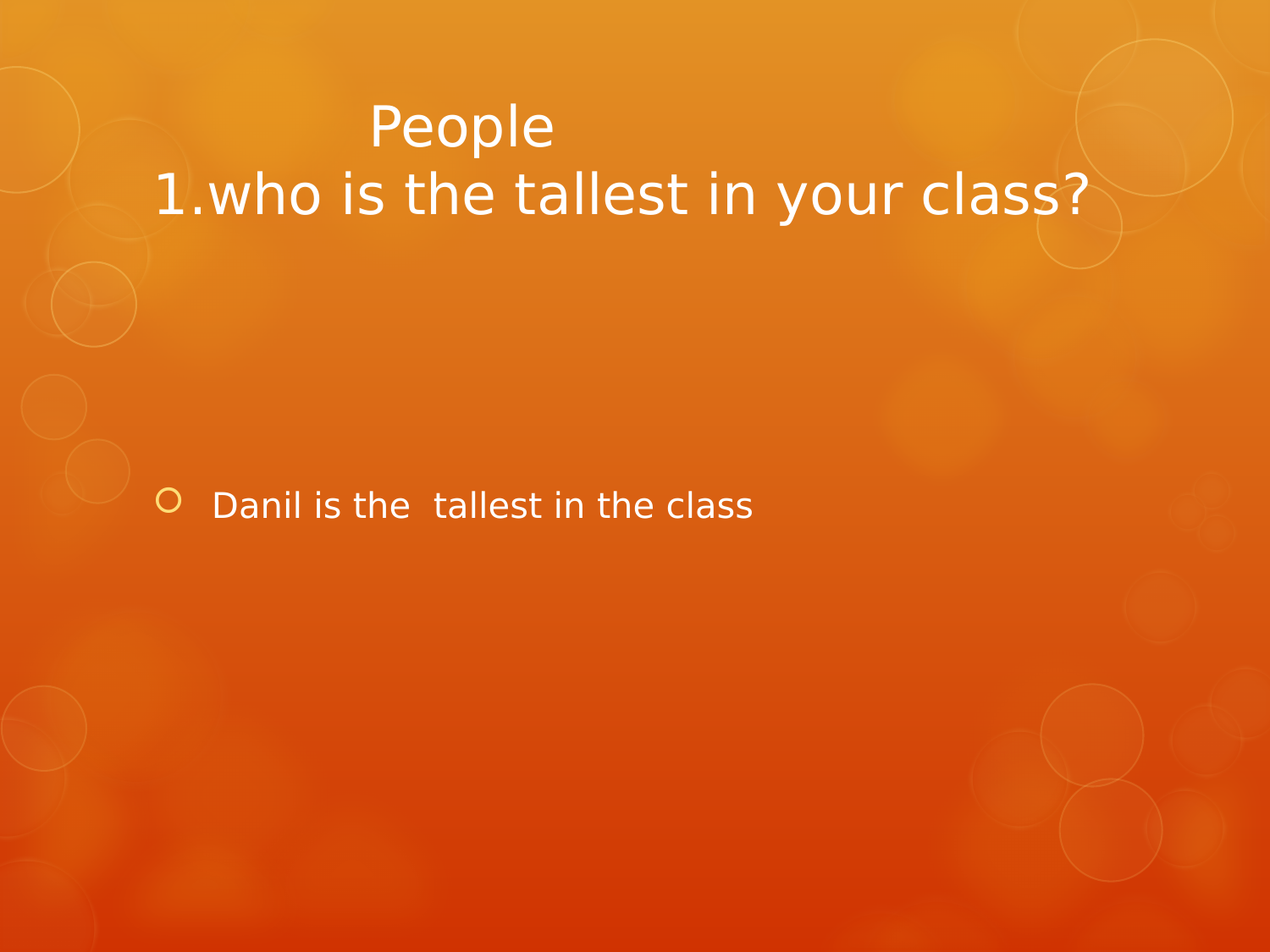

# People 1.who is the tallest in your class?
 Danil is the  tallest in the class